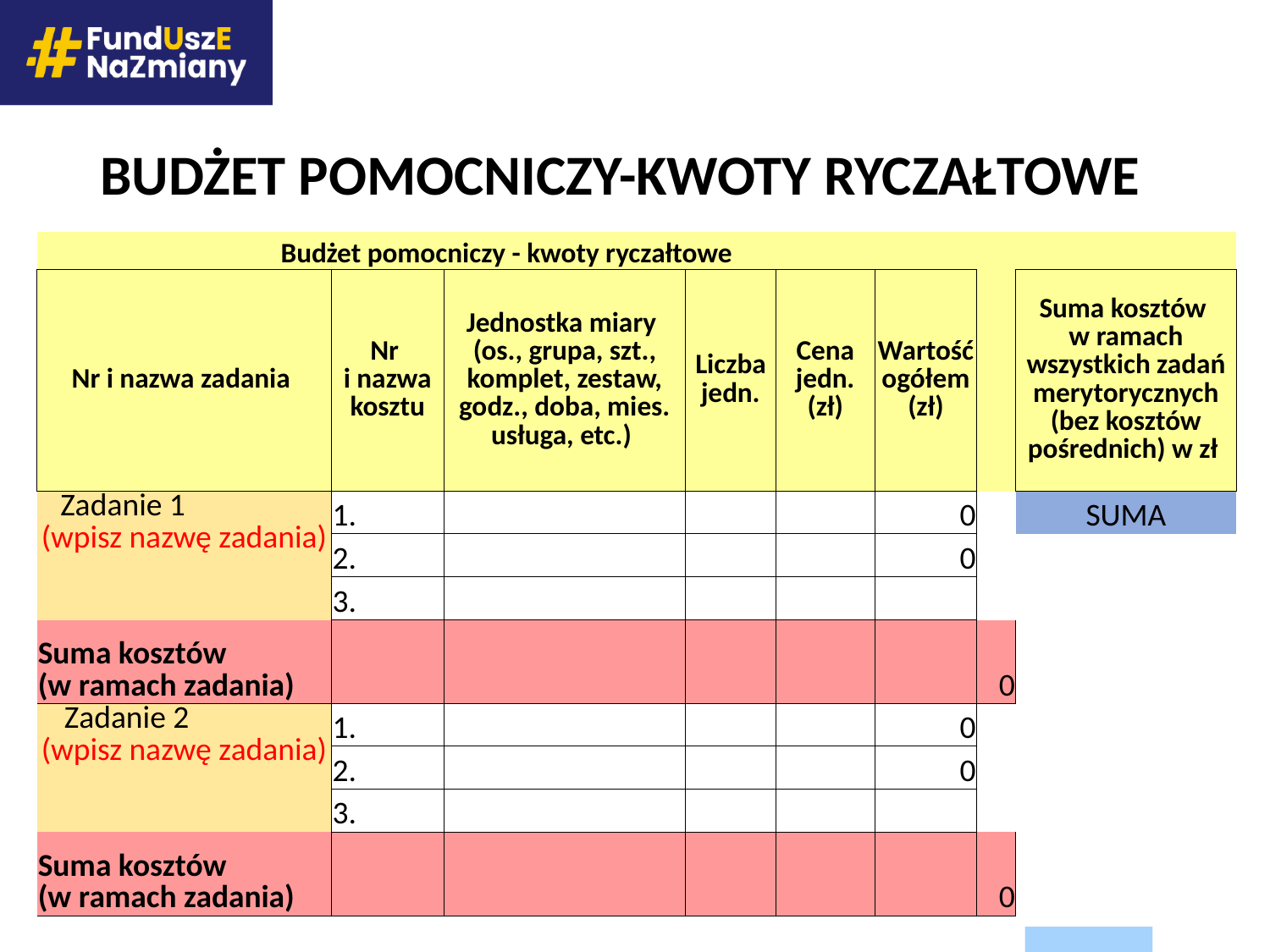

# BUDŻET POMOCNICZY-KWOTY RYCZAŁTOWE
| Budżet pomocniczy - kwoty ryczałtowe |  |  |  |  |  |  |  |
| --- | --- | --- | --- | --- | --- | --- | --- |
| Nr i nazwa zadania | Nr i nazwa kosztu | Jednostka miary (os., grupa, szt., komplet, zestaw, godz., doba, mies. usługa, etc.) | Liczba jedn. | Cena jedn. (zł) | Wartość ogółem (zł) |  | Suma kosztów w ramach wszystkich zadań merytorycznych (bez kosztów pośrednich) w zł |
| Zadanie 1 (wpisz nazwę zadania) | 1. |  |  |  | 0 |  | SUMA |
|  | 2. |  |  |  | 0 |  |  |
|  | 3. |  |  |  |  |  |  |
| Suma kosztów (w ramach zadania) |  |  |  |  |  | 0 |  |
| Zadanie 2 (wpisz nazwę zadania) | 1. |  |  |  | 0 |  |  |
|  | 2. |  |  |  | 0 |  |  |
|  | 3. |  |  |  |  |  |  |
| Suma kosztów (w ramach zadania) |  |  |  |  |  | 0 |  |